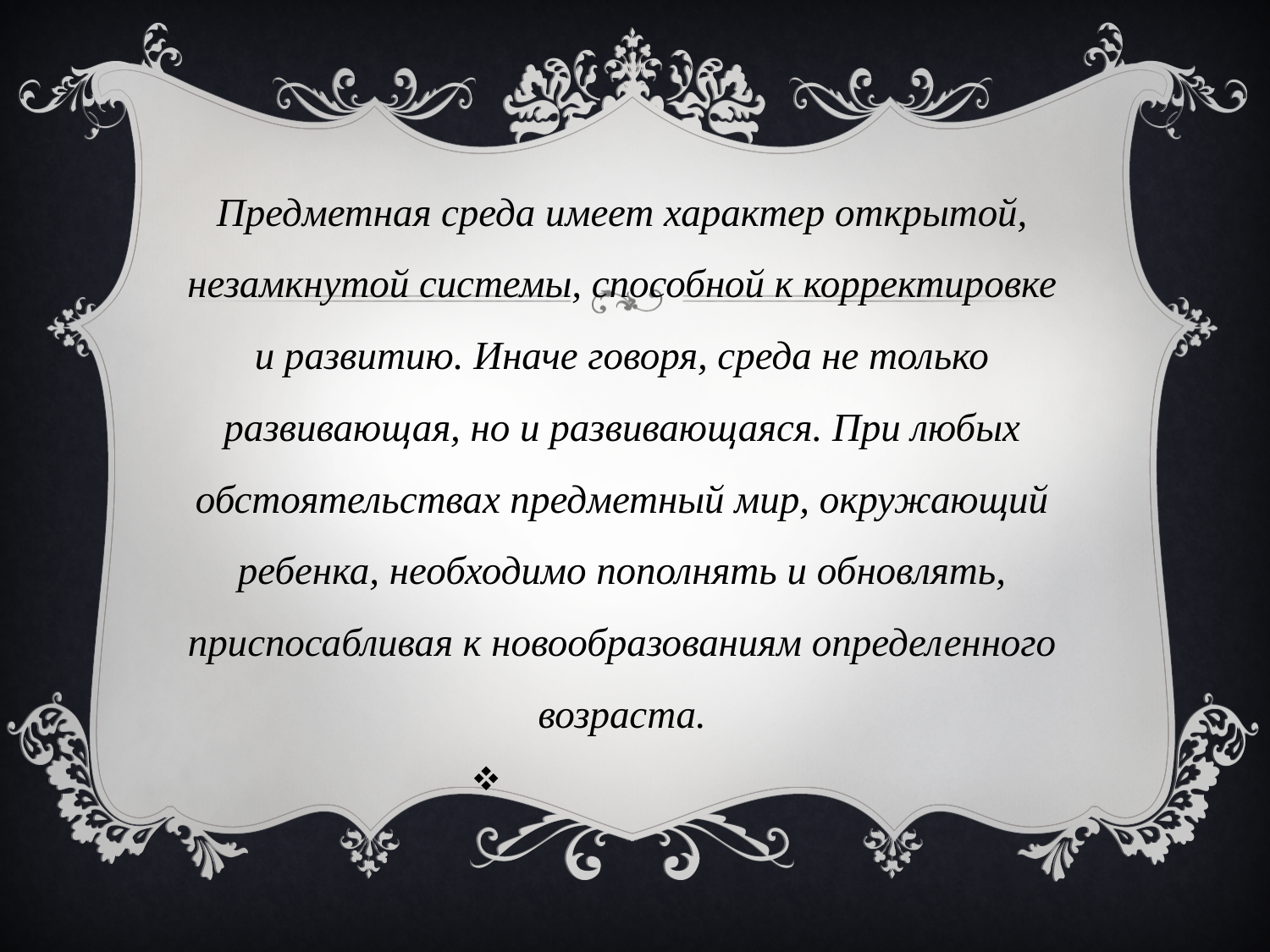

Предметная среда имеет характер открытой, незамкнутой системы, способной к корректировке и развитию. Иначе говоря, среда не только развивающая, но и развивающаяся. При любых обстоятельствах предметный мир, окружающий ребенка, необходимо пополнять и обновлять, приспосабливая к новообразованиям определенного возраста.

#